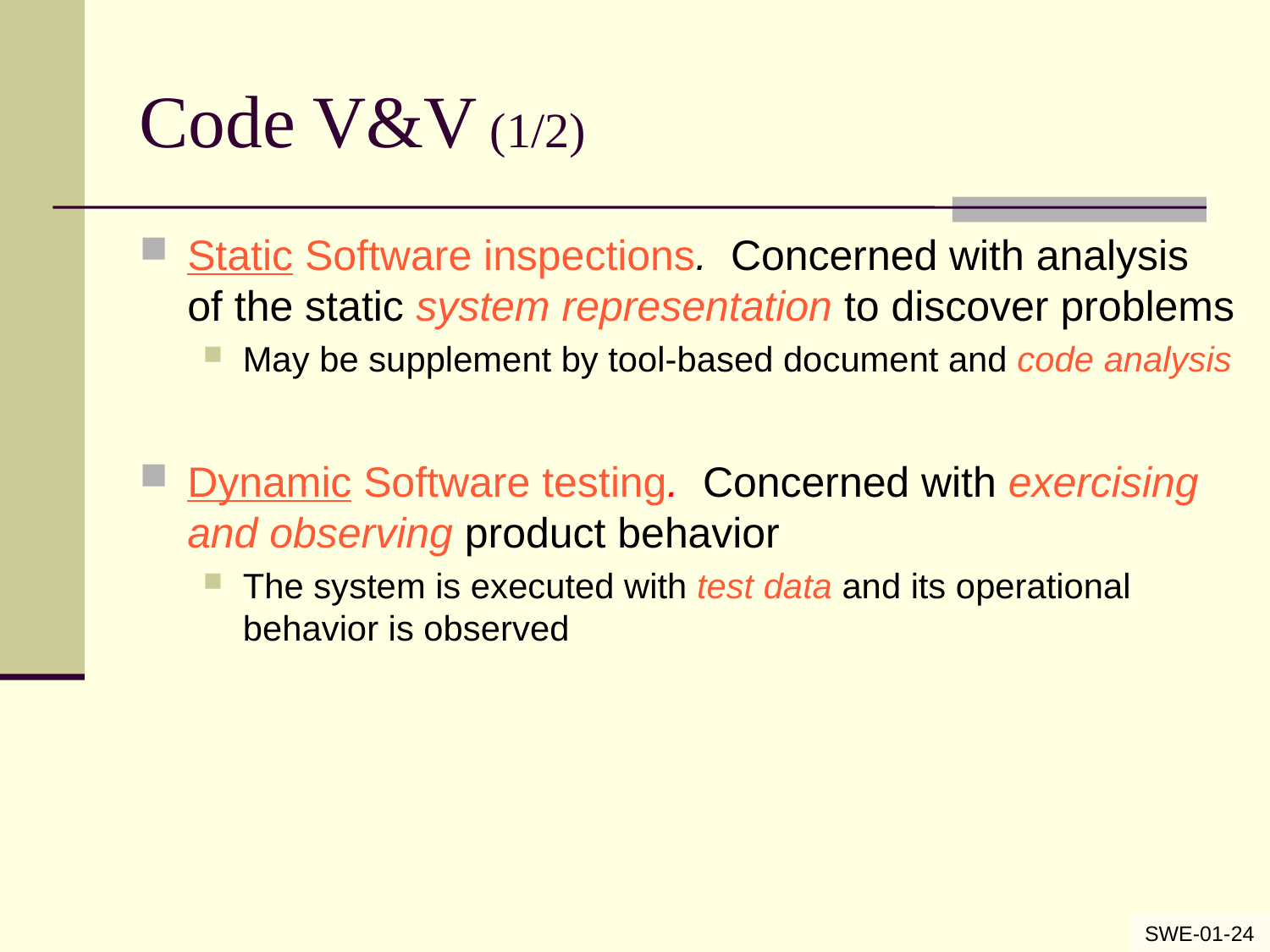

# Code V&V (1/2)
Static Software inspections.  Concerned with analysis of the static system representation to discover problems
May be supplement by tool-based document and code analysis

Dynamic Software testing.  Concerned with exercising and observing product behavior
The system is executed with test data and its operational behavior is observed